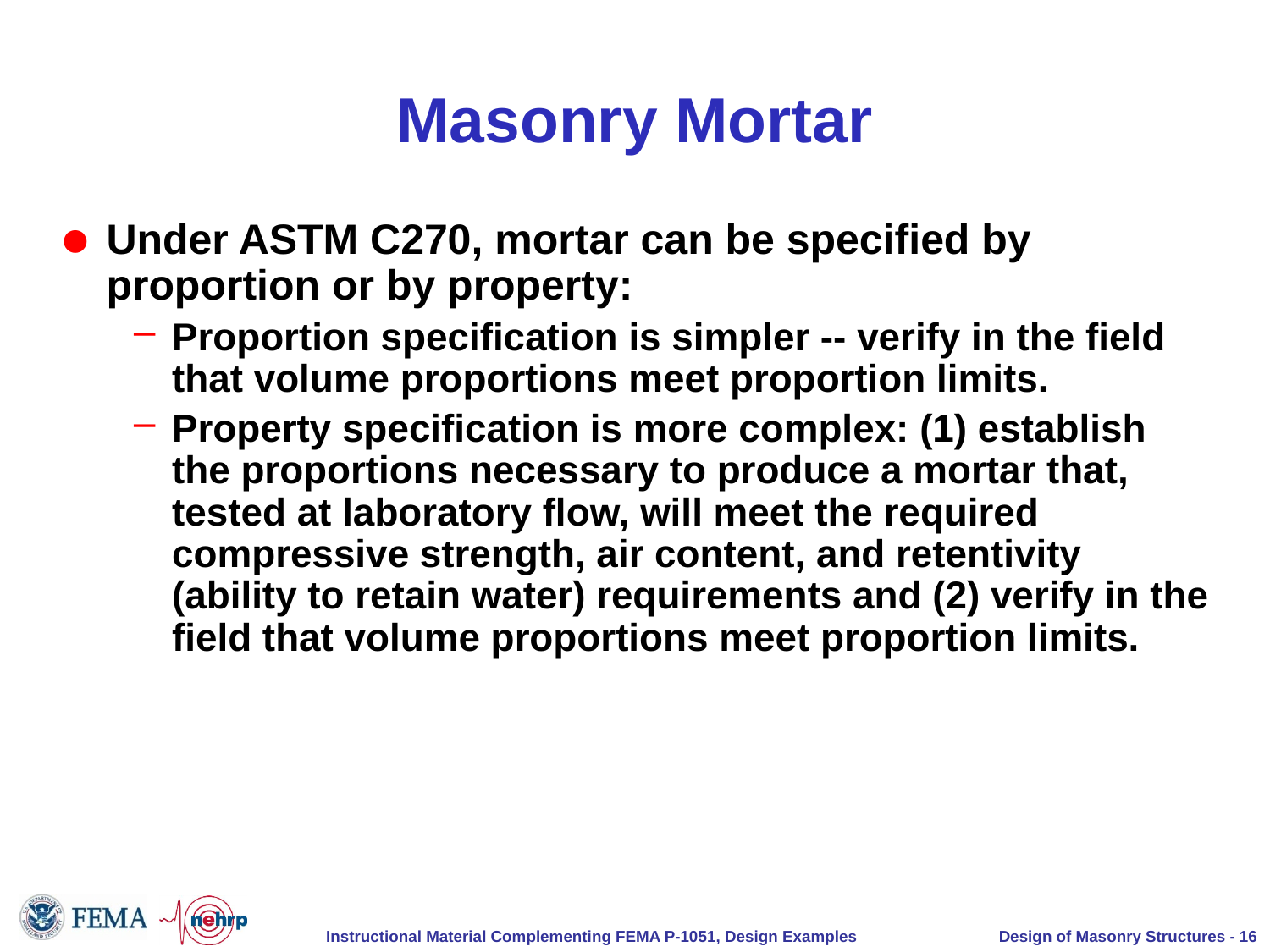

# Masonry Mortar
Under ASTM C270, mortar can be specified by proportion or by property:
Proportion specification is simpler -- verify in the field that volume proportions meet proportion limits.
Property specification is more complex: (1) establish the proportions necessary to produce a mortar that, tested at laboratory flow, will meet the required compressive strength, air content, and retentivity (ability to retain water) requirements and (2) verify in the field that volume proportions meet proportion limits.
Design of Masonry Structures - 16
Instructional Material Complementing FEMA P-1051, Design Examples